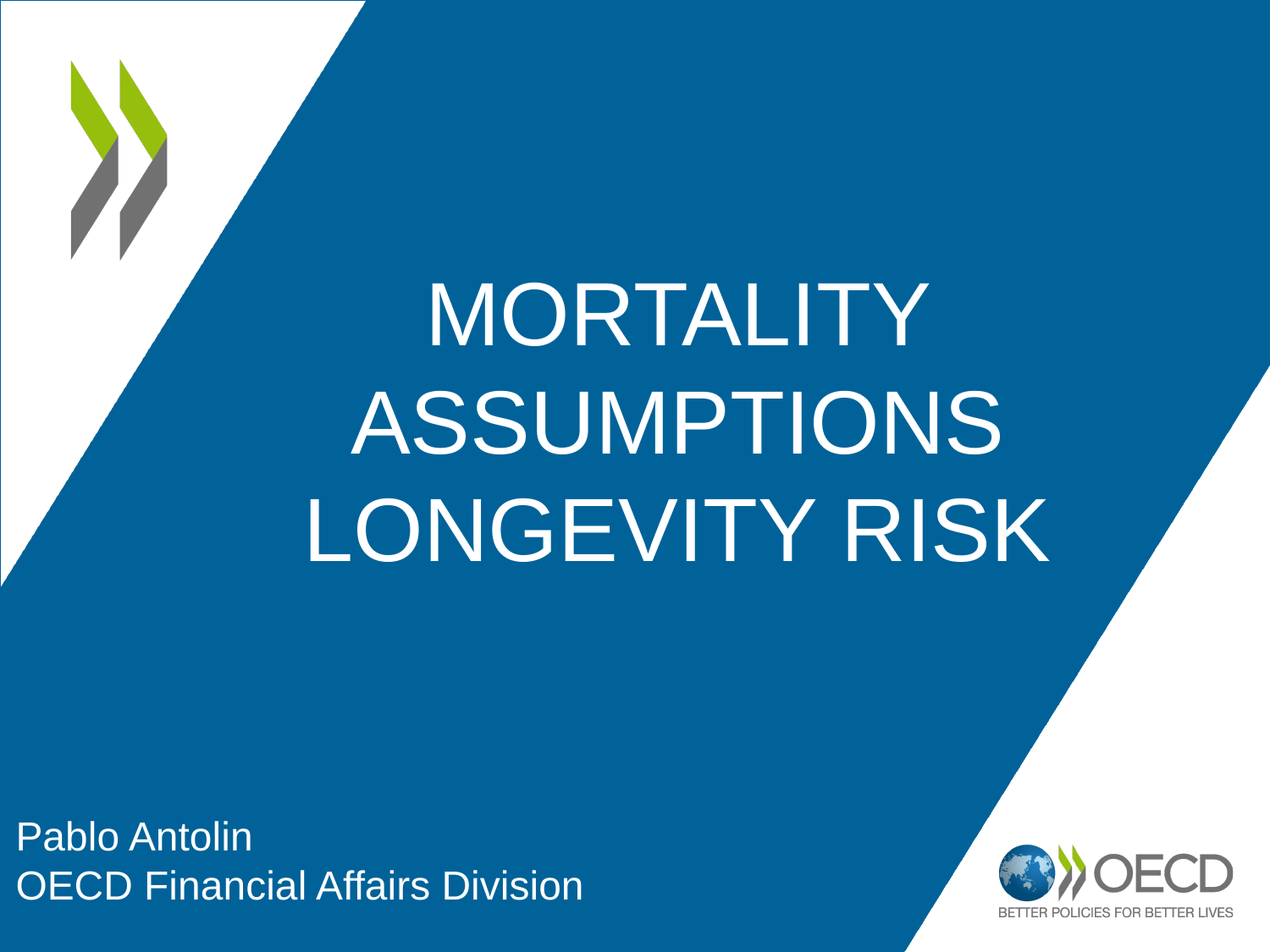

# Mortality assumptions longevity risk
Pablo Antolin
OECD Financial Affairs Division